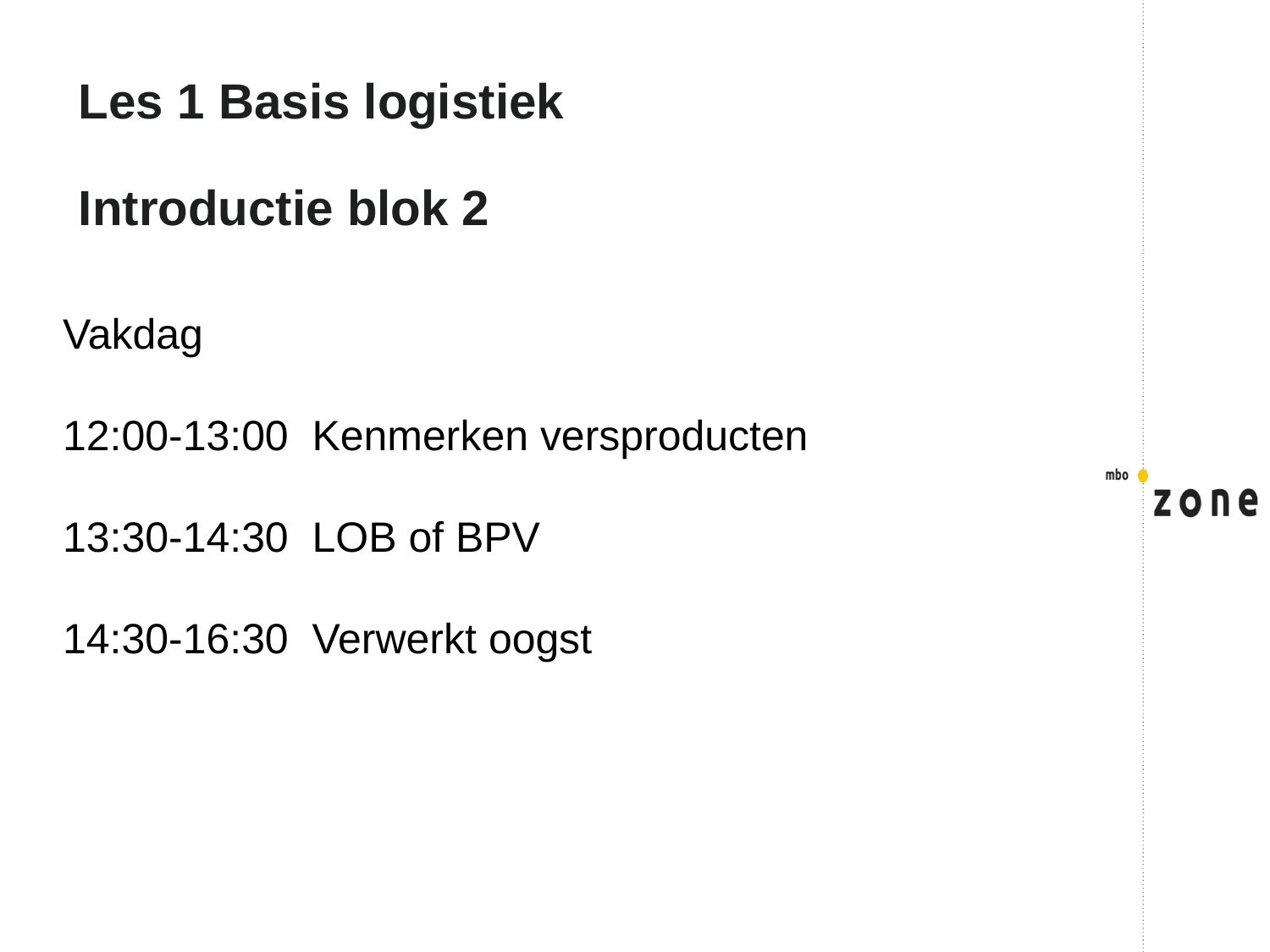

# Les 1 Basis logistiek Introductie blok 2
Vakdag
12:00-13:00  Kenmerken versproducten
13:30-14:30  LOB of BPV
14:30-16:30  Verwerkt oogst